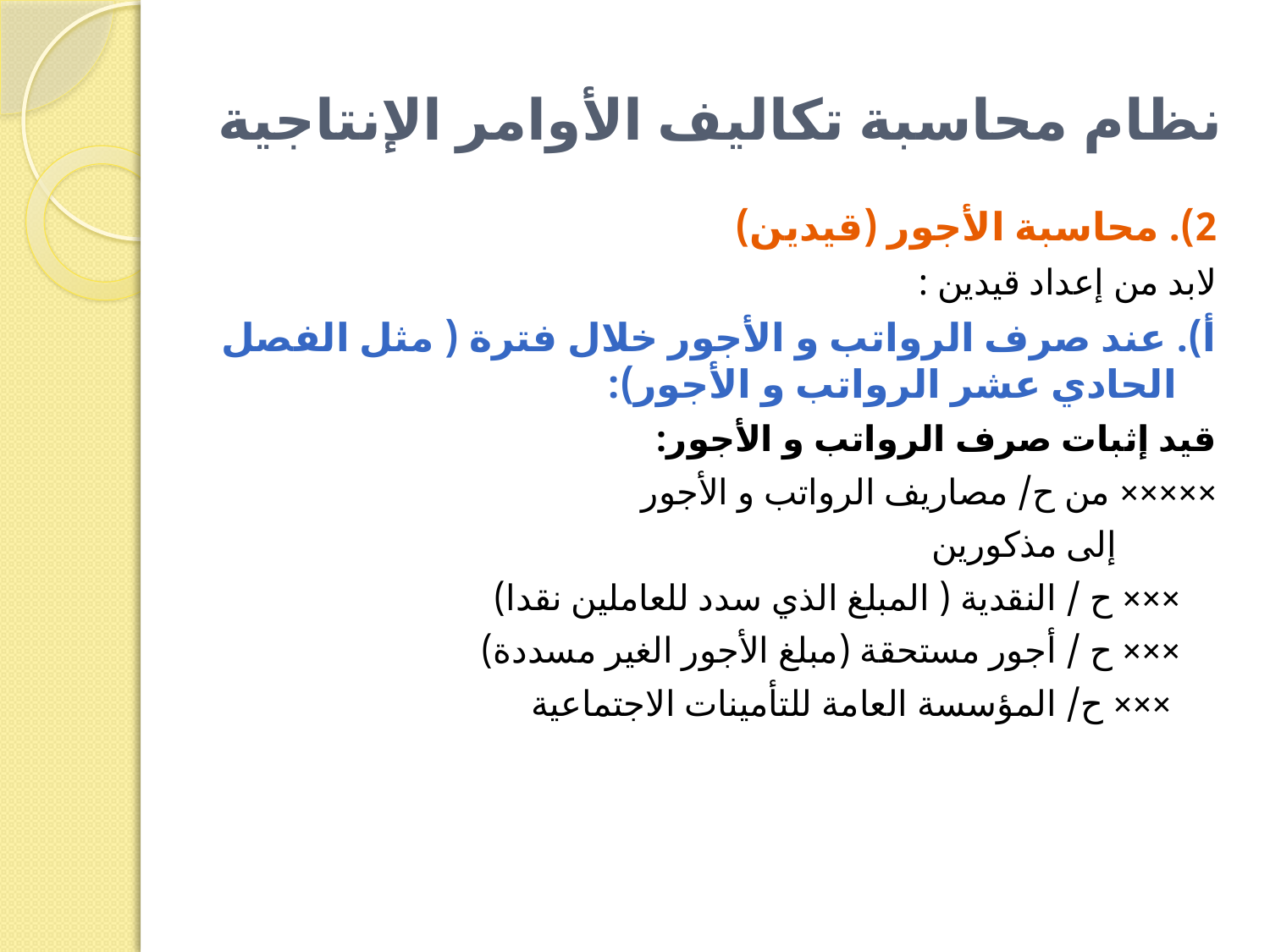

# نظام محاسبة تكاليف الأوامر الإنتاجية
2). محاسبة الأجور (قيدين)
لابد من إعداد قيدين :
أ). عند صرف الرواتب و الأجور خلال فترة ( مثل الفصل الحادي عشر الرواتب و الأجور):
قيد إثبات صرف الرواتب و الأجور:
××××× من ح/ مصاريف الرواتب و الأجور
           إلى مذكورين
    ××× ح / النقدية ( المبلغ الذي سدد للعاملين نقدا)
    ××× ح / أجور مستحقة (مبلغ الأجور الغير مسددة)
     ××× ح/ المؤسسة العامة للتأمينات الاجتماعية